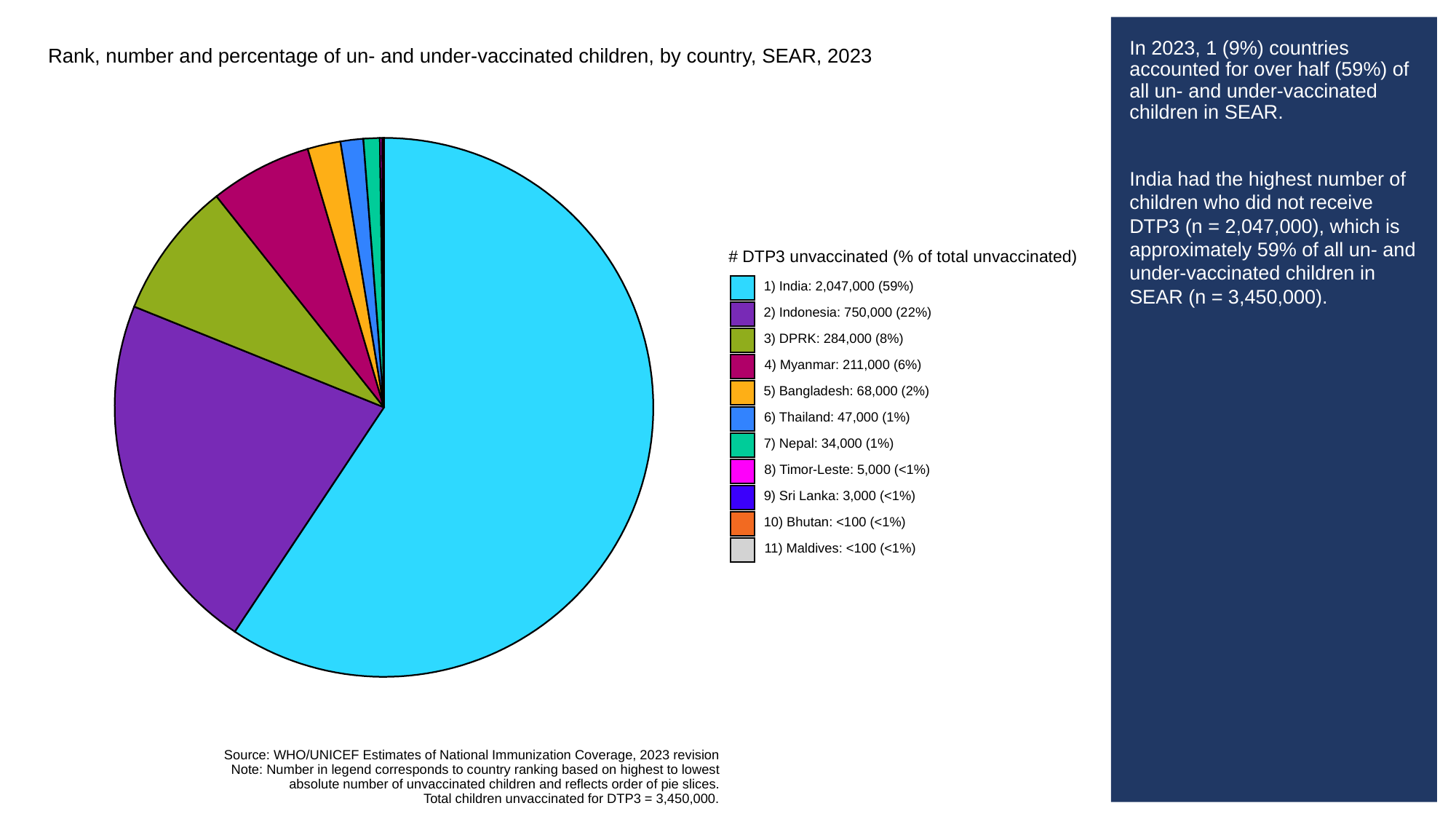

# In 2023, 1 (9%) countries accounted for over half (59%) of all un- and under-vaccinated children in SEAR.

India had the highest number of children who did not receive DTP3 (n = 2,047,000), which is approximately 59% of all un- and under-vaccinated children in SEAR (n = 3,450,000).

Rank, number and percentage of un- and under-vaccinated children, by country, SEAR, 2023

# DTP3 unvaccinated (% of total unvaccinated)

1) India: 2,047,000 (59%)

2) Indonesia: 750,000 (22%)

3) DPRK: 284,000 (8%)

4) Myanmar: 211,000 (6%)

5) Bangladesh: 68,000 (2%)

6) Thailand: 47,000 (1%)

7) Nepal: 34,000 (1%)

8) Timor-Leste: 5,000 (<1%)

9) Sri Lanka: 3,000 (<1%)

10) Bhutan: <100 (<1%)

11) Maldives: <100 (<1%)
Source: WHO/UNICEF Estimates of National Immunization Coverage, 2023 revision
Note: Number in legend corresponds to country ranking based on highest to lowest
absolute number of unvaccinated children and reflects order of pie slices.
Total children unvaccinated for DTP3 = 3,450,000.